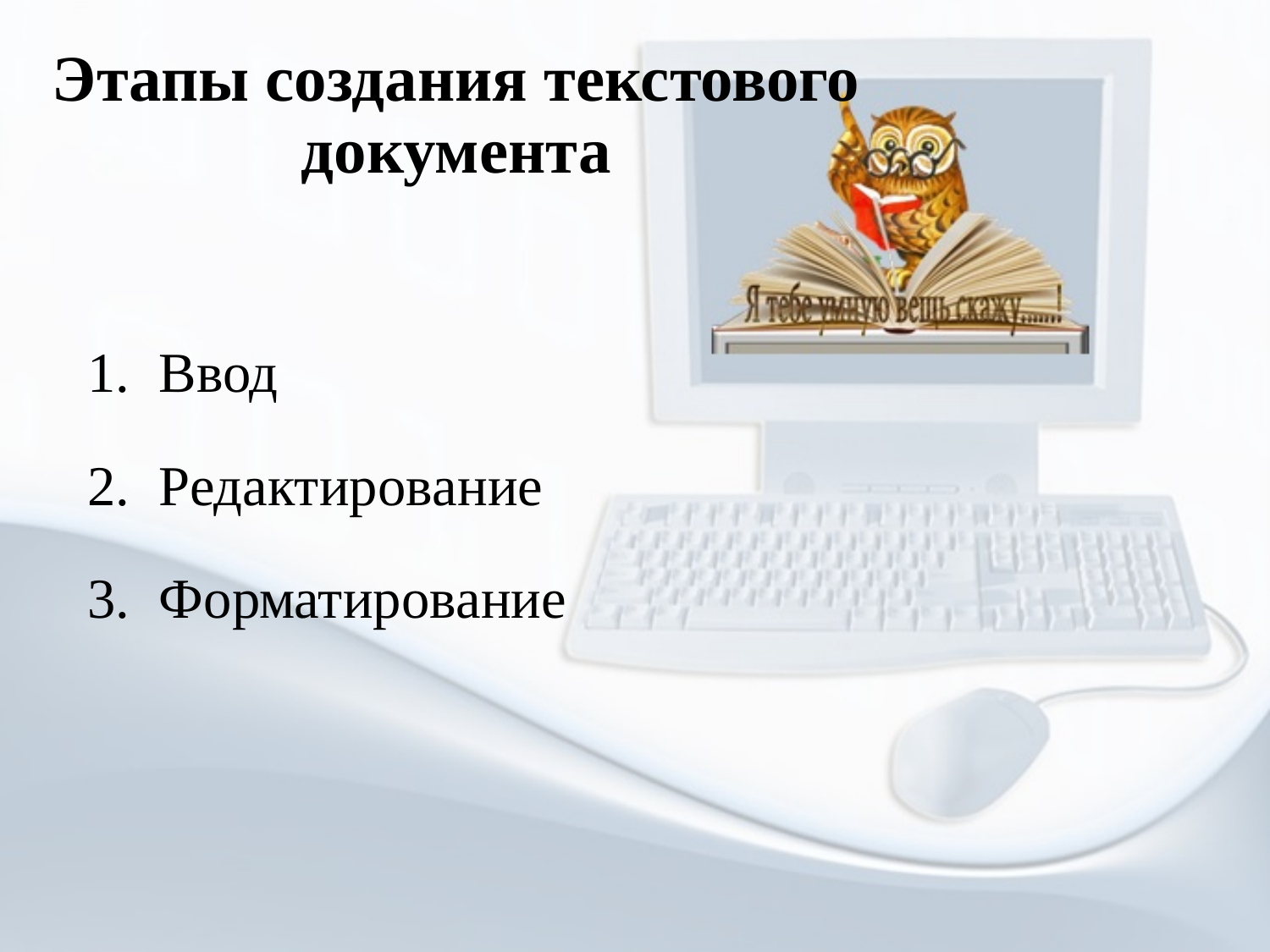

# Этапы создания текстового документа
Ввод
Редактирование
Форматирование